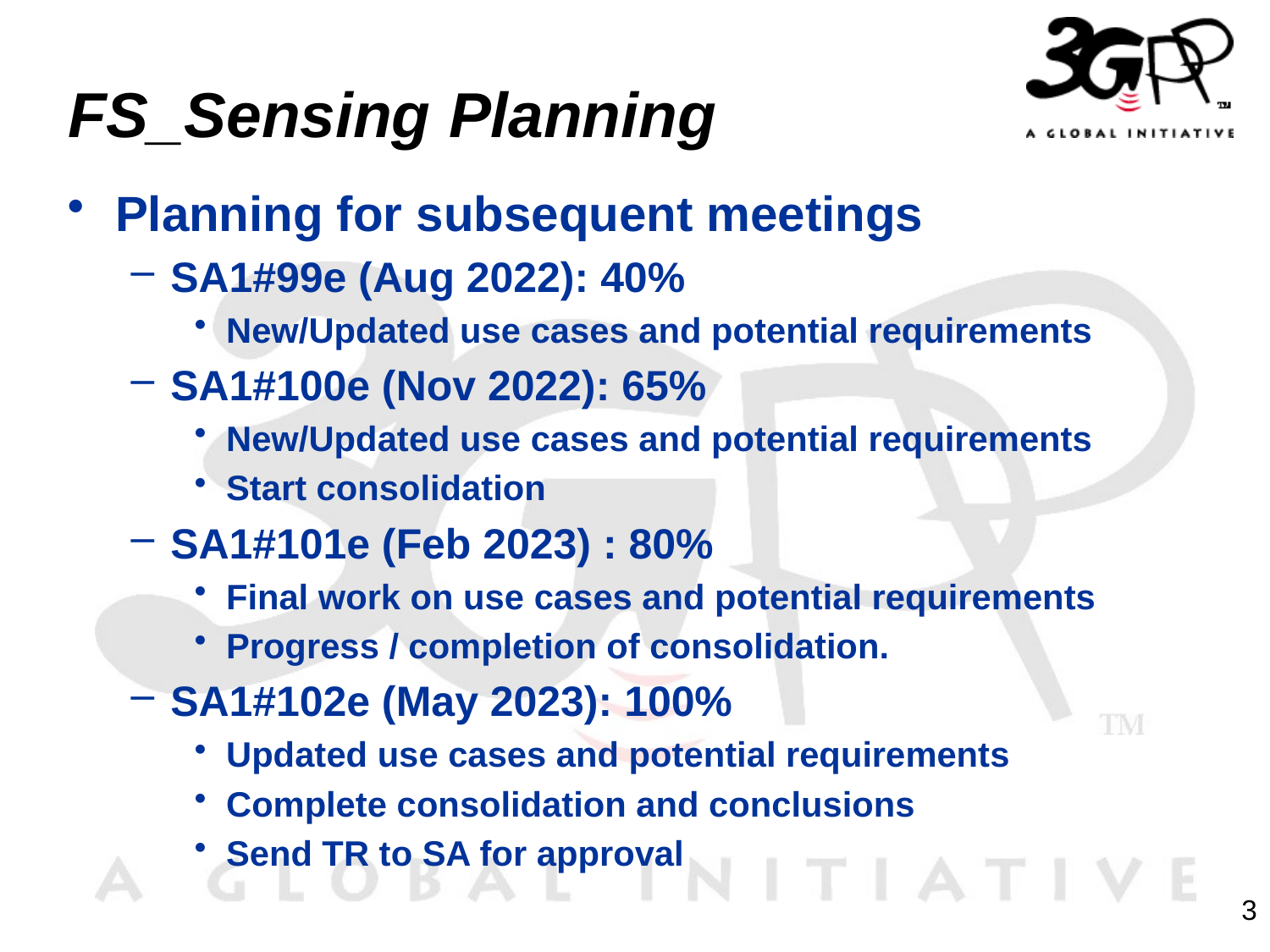

# FS_Sensing Planning
Planning for subsequent meetings
SA1#99e (Aug 2022): 40%
New/Updated use cases and potential requirements
SA1#100e (Nov 2022): 65%
New/Updated use cases and potential requirements
Start consolidation
SA1#101e (Feb 2023) : 80%
Final work on use cases and potential requirements
Progress / completion of consolidation.
SA1#102e (May 2023): 100%
Updated use cases and potential requirements
Complete consolidation and conclusions
Send TR to SA for approval
3